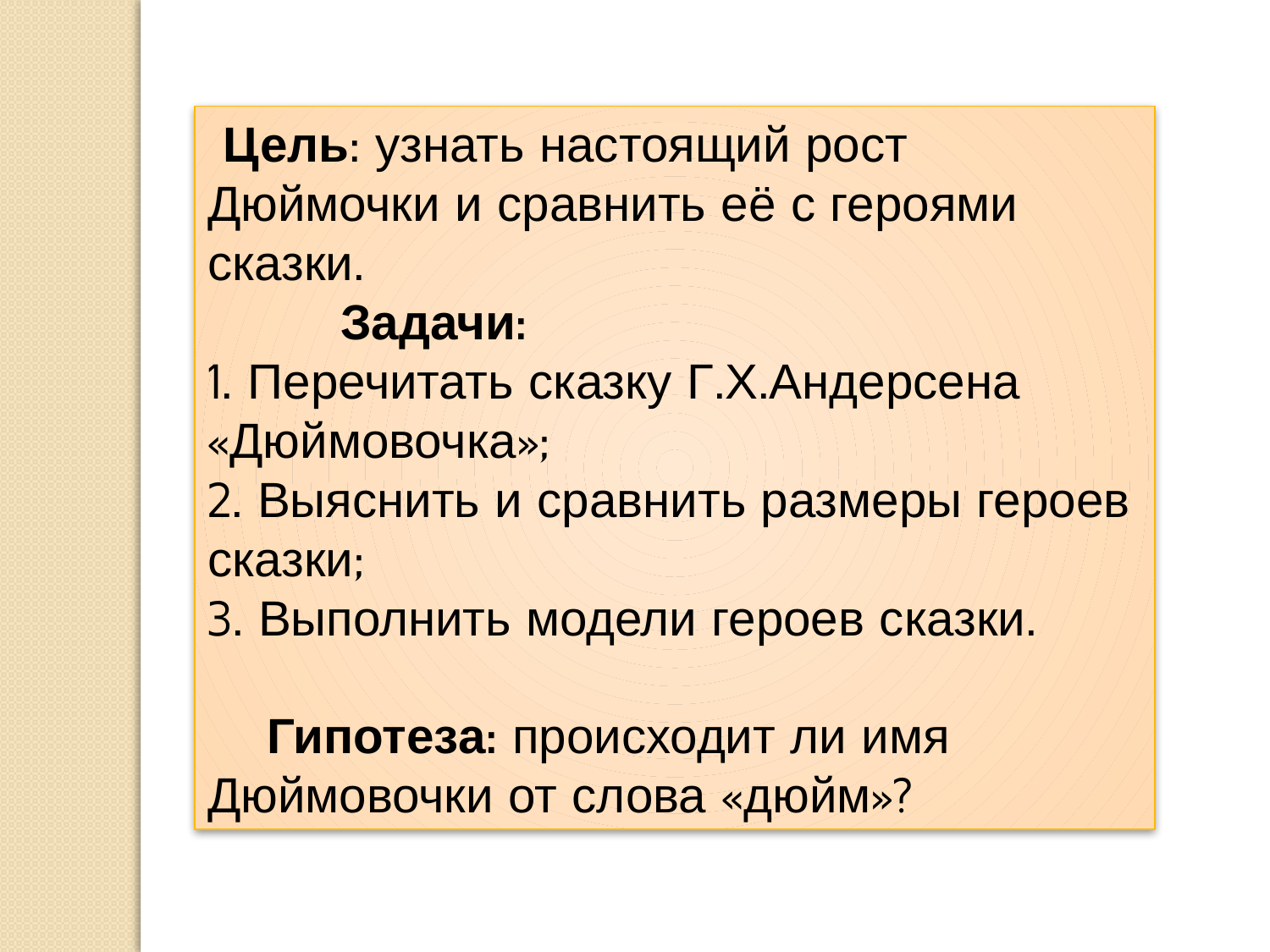

Цель: узнать настоящий рост Дюймочки и сравнить её с героями сказки.
         Задачи:
1. Перечитать сказку Г.Х.Андерсена «Дюймовочка»;
2. Выяснить и сравнить размеры героев сказки;
3. Выполнить модели героев сказки.

    Гипотеза: происходит ли имя Дюймовочки от слова «дюйм»?